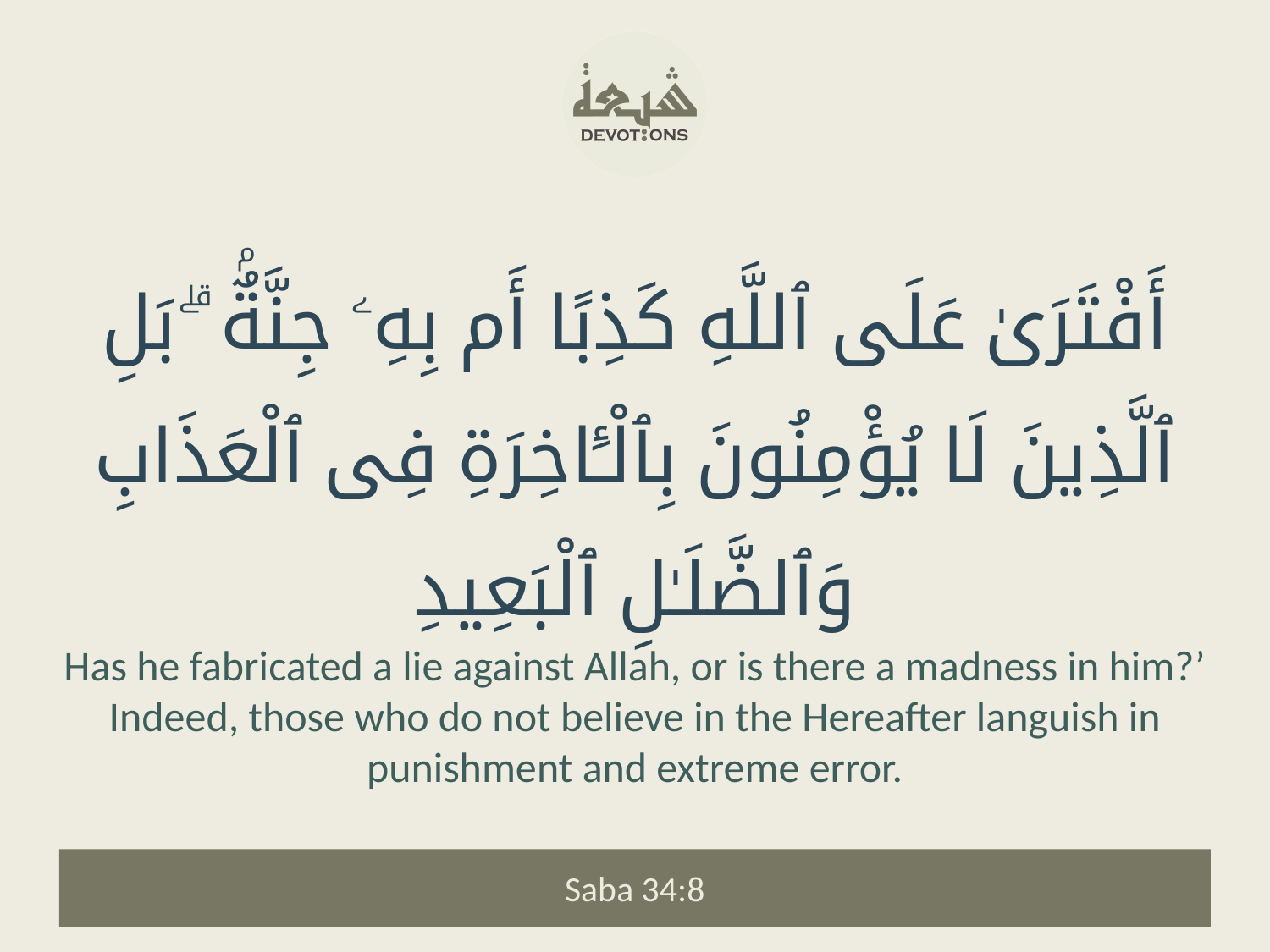

أَفْتَرَىٰ عَلَى ٱللَّهِ كَذِبًا أَم بِهِۦ جِنَّةٌۢ ۗ بَلِ ٱلَّذِينَ لَا يُؤْمِنُونَ بِٱلْـَٔاخِرَةِ فِى ٱلْعَذَابِ وَٱلضَّلَـٰلِ ٱلْبَعِيدِ
Has he fabricated a lie against Allah, or is there a madness in him?’ Indeed, those who do not believe in the Hereafter languish in punishment and extreme error.
Saba 34:8